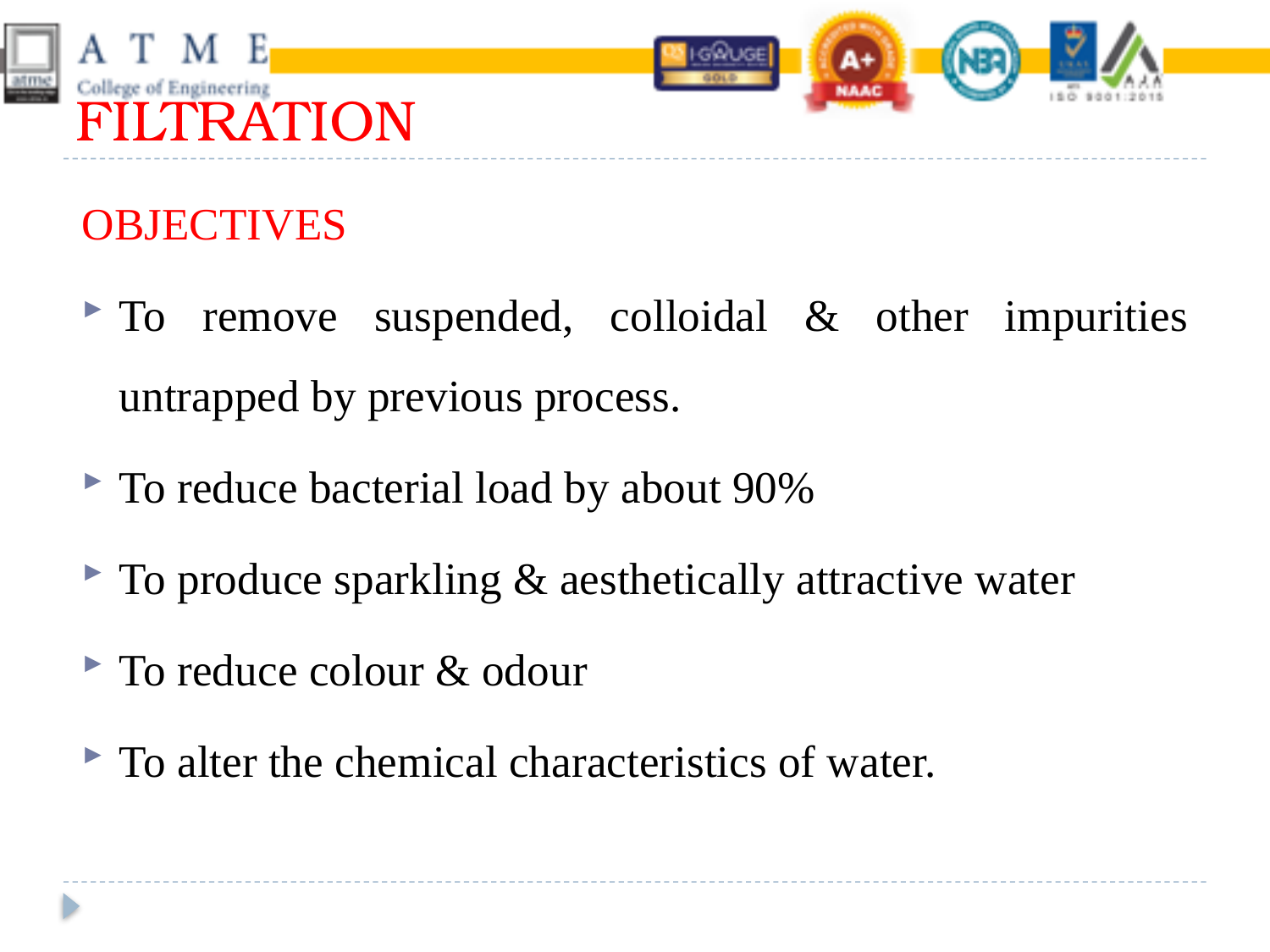

# FILTRATION
OBJECTIVES
To remove suspended, colloidal & other impurities untrapped by previous process.
To reduce bacterial load by about 90%
To produce sparkling & aesthetically attractive water
To reduce colour & odour
To alter the chemical characteristics of water.